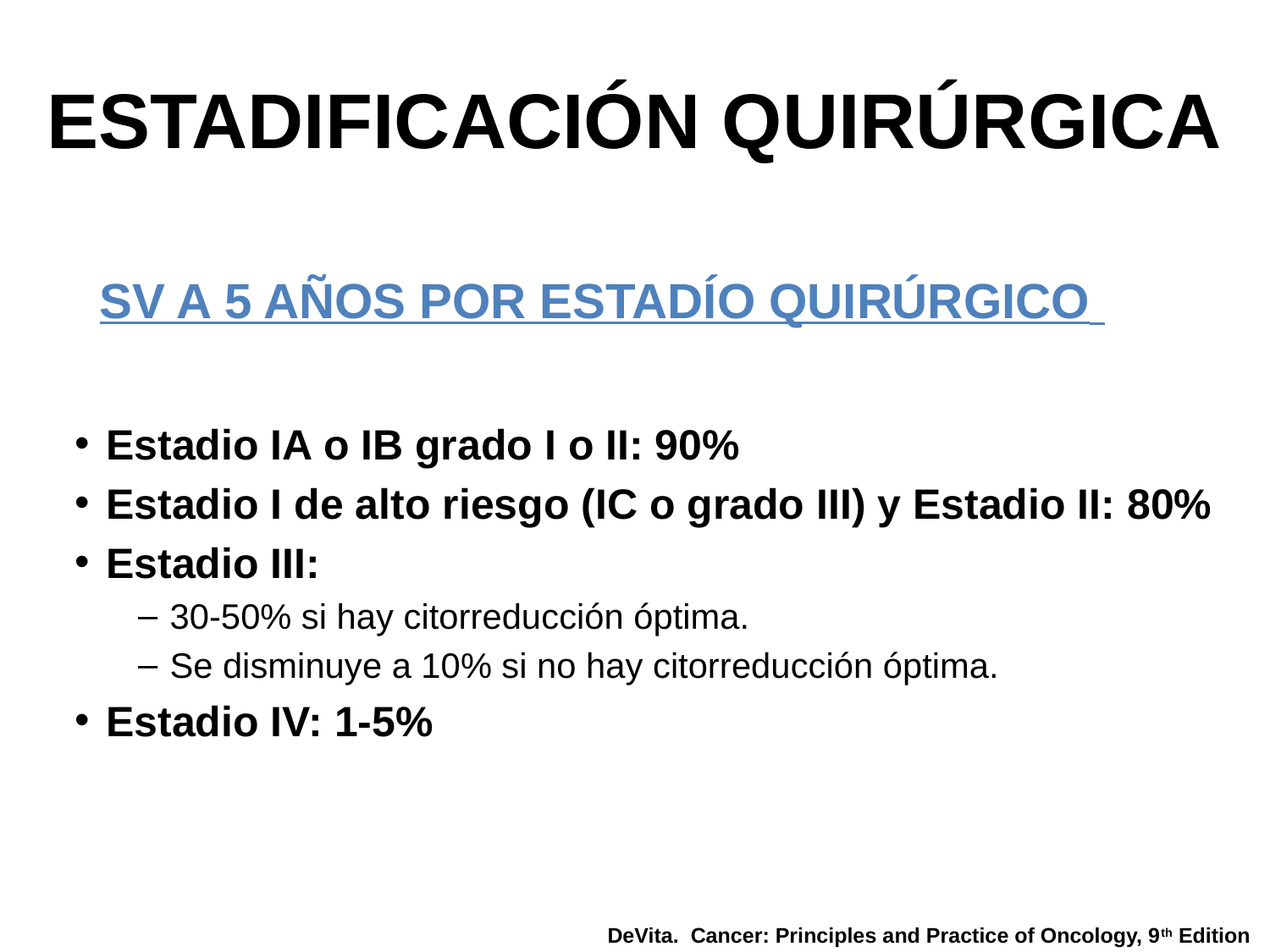

# ESTADIFICACIÓN QUIRÚRGICA
SV A 5 AÑOS POR ESTADÍO QUIRÚRGICO

Estadio IA o IB grado I o II: 90%
Estadio I de alto riesgo (IC o grado III) y Estadio II: 80%
Estadio III:
30-50% si hay citorreducción óptima.
Se disminuye a 10% si no hay citorreducción óptima.
Estadio IV: 1-5%

DeVita.  Cancer: Principles and Practice of Oncology, 9th Edition